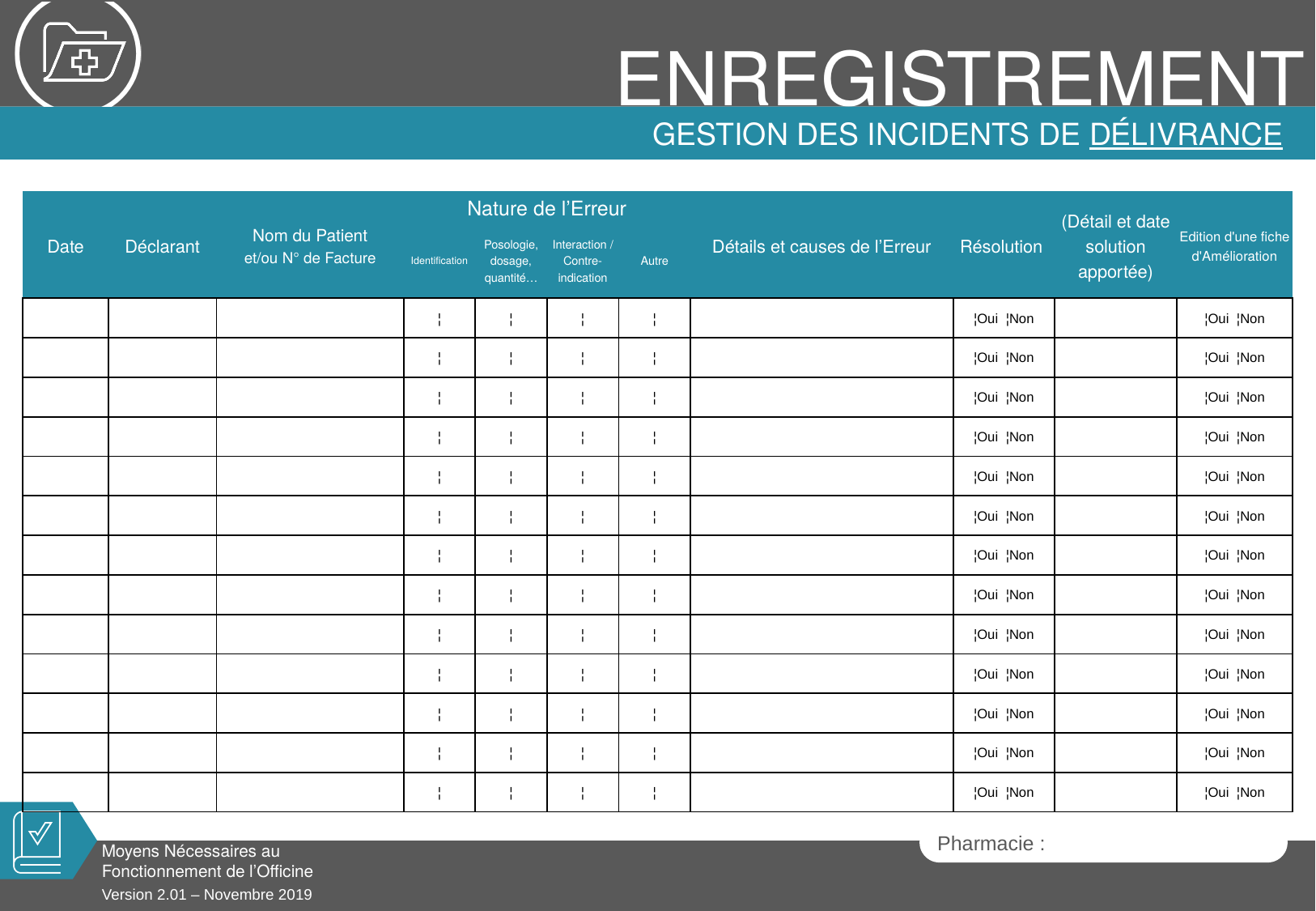

# Gestion des incidents de délivrance
| Date | Déclarant | Nom du Patient et/ou N° de Facture | Nature de l’Erreur |  |  |  | Détails et causes de l’Erreur | Résolution | (Détail et date solution apportée) | Edition d'une fiche d'Amélioration |
| --- | --- | --- | --- | --- | --- | --- | --- | --- | --- | --- |
|  |  |  | Identification | Posologie, dosage, quantité… | Interaction / Contre-indication | Autre |  |  |  |  |
|  |  |  | ¦ | ¦ | ¦ | ¦ |  | ¦Oui ¦Non |  | ¦Oui ¦Non |
|  |  |  | ¦ | ¦ | ¦ | ¦ |  | ¦Oui ¦Non |  | ¦Oui ¦Non |
|  |  |  | ¦ | ¦ | ¦ | ¦ |  | ¦Oui ¦Non |  | ¦Oui ¦Non |
|  |  |  | ¦ | ¦ | ¦ | ¦ |  | ¦Oui ¦Non |  | ¦Oui ¦Non |
|  |  |  | ¦ | ¦ | ¦ | ¦ |  | ¦Oui ¦Non |  | ¦Oui ¦Non |
|  |  |  | ¦ | ¦ | ¦ | ¦ |  | ¦Oui ¦Non |  | ¦Oui ¦Non |
|  |  |  | ¦ | ¦ | ¦ | ¦ |  | ¦Oui ¦Non |  | ¦Oui ¦Non |
|  |  |  | ¦ | ¦ | ¦ | ¦ |  | ¦Oui ¦Non |  | ¦Oui ¦Non |
|  |  |  | ¦ | ¦ | ¦ | ¦ |  | ¦Oui ¦Non |  | ¦Oui ¦Non |
|  |  |  | ¦ | ¦ | ¦ | ¦ |  | ¦Oui ¦Non |  | ¦Oui ¦Non |
|  |  |  | ¦ | ¦ | ¦ | ¦ |  | ¦Oui ¦Non |  | ¦Oui ¦Non |
|  |  |  | ¦ | ¦ | ¦ | ¦ |  | ¦Oui ¦Non |  | ¦Oui ¦Non |
|  |  |  | ¦ | ¦ | ¦ | ¦ |  | ¦Oui ¦Non |  | ¦Oui ¦Non |